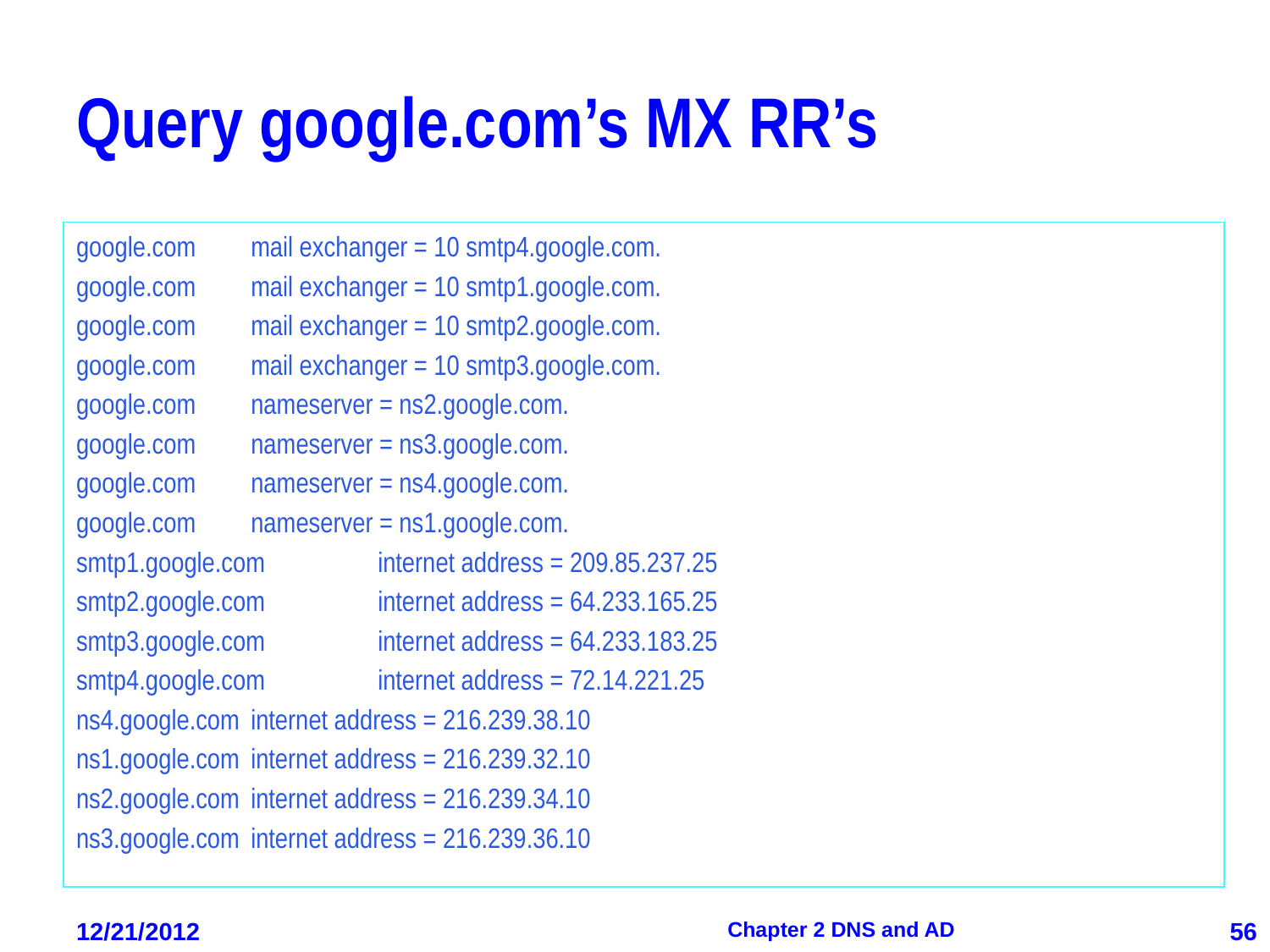

# Query google.com’s MX RR’s
google.com	mail exchanger = 10 smtp4.google.com.
google.com	mail exchanger = 10 smtp1.google.com.
google.com	mail exchanger = 10 smtp2.google.com.
google.com	mail exchanger = 10 smtp3.google.com.
google.com	nameserver = ns2.google.com.
google.com	nameserver = ns3.google.com.
google.com	nameserver = ns4.google.com.
google.com	nameserver = ns1.google.com.
smtp1.google.com	internet address = 209.85.237.25
smtp2.google.com	internet address = 64.233.165.25
smtp3.google.com	internet address = 64.233.183.25
smtp4.google.com	internet address = 72.14.221.25
ns4.google.com	internet address = 216.239.38.10
ns1.google.com	internet address = 216.239.32.10
ns2.google.com	internet address = 216.239.34.10
ns3.google.com	internet address = 216.239.36.10

12/21/2012
Chapter 2 DNS and AD
56